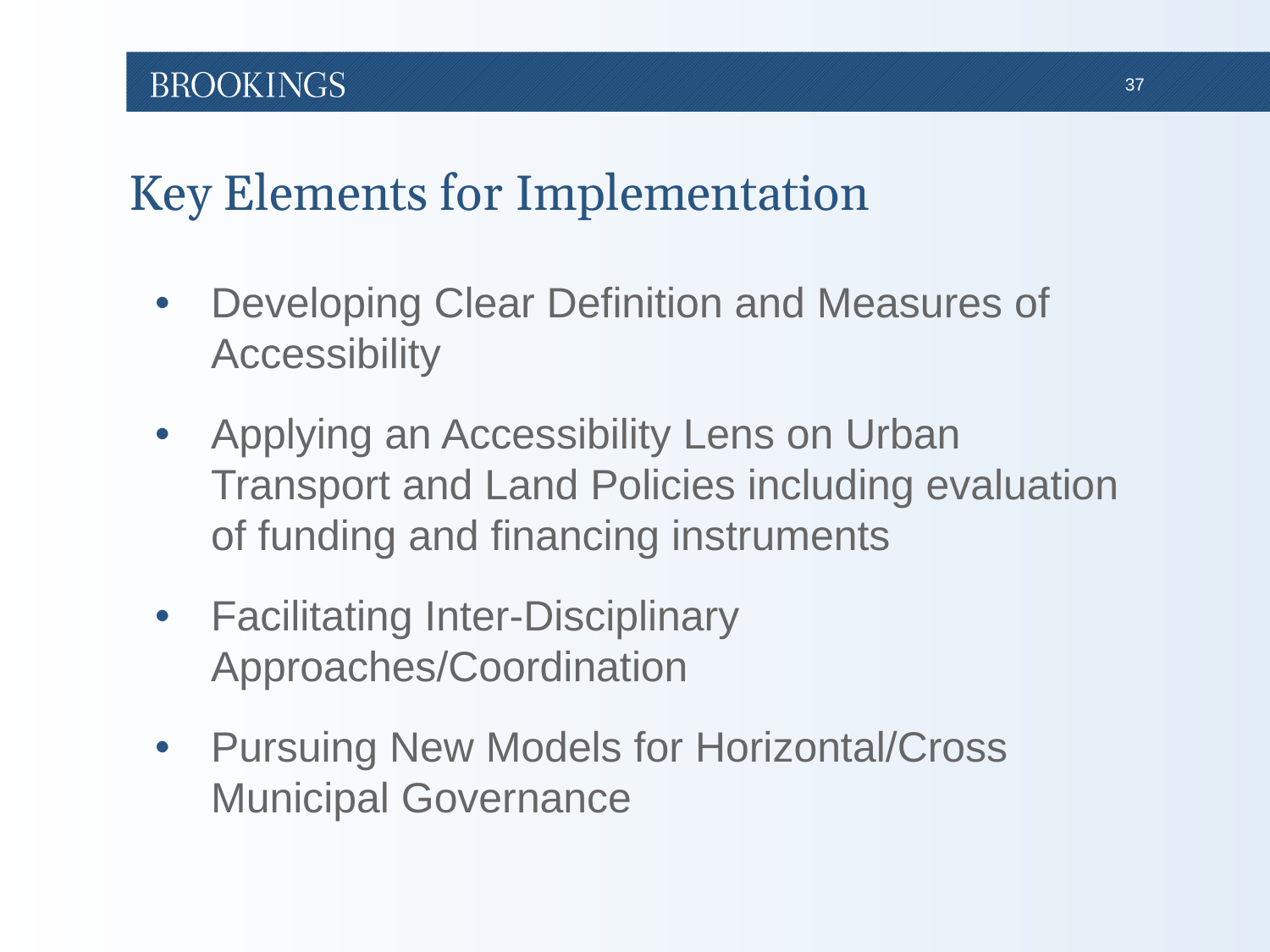

# Key Elements for Implementation
Developing Clear Definition and Measures of Accessibility
Applying an Accessibility Lens on Urban Transport and Land Policies including evaluation of funding and financing instruments
Facilitating Inter-Disciplinary Approaches/Coordination
Pursuing New Models for Horizontal/Cross Municipal Governance